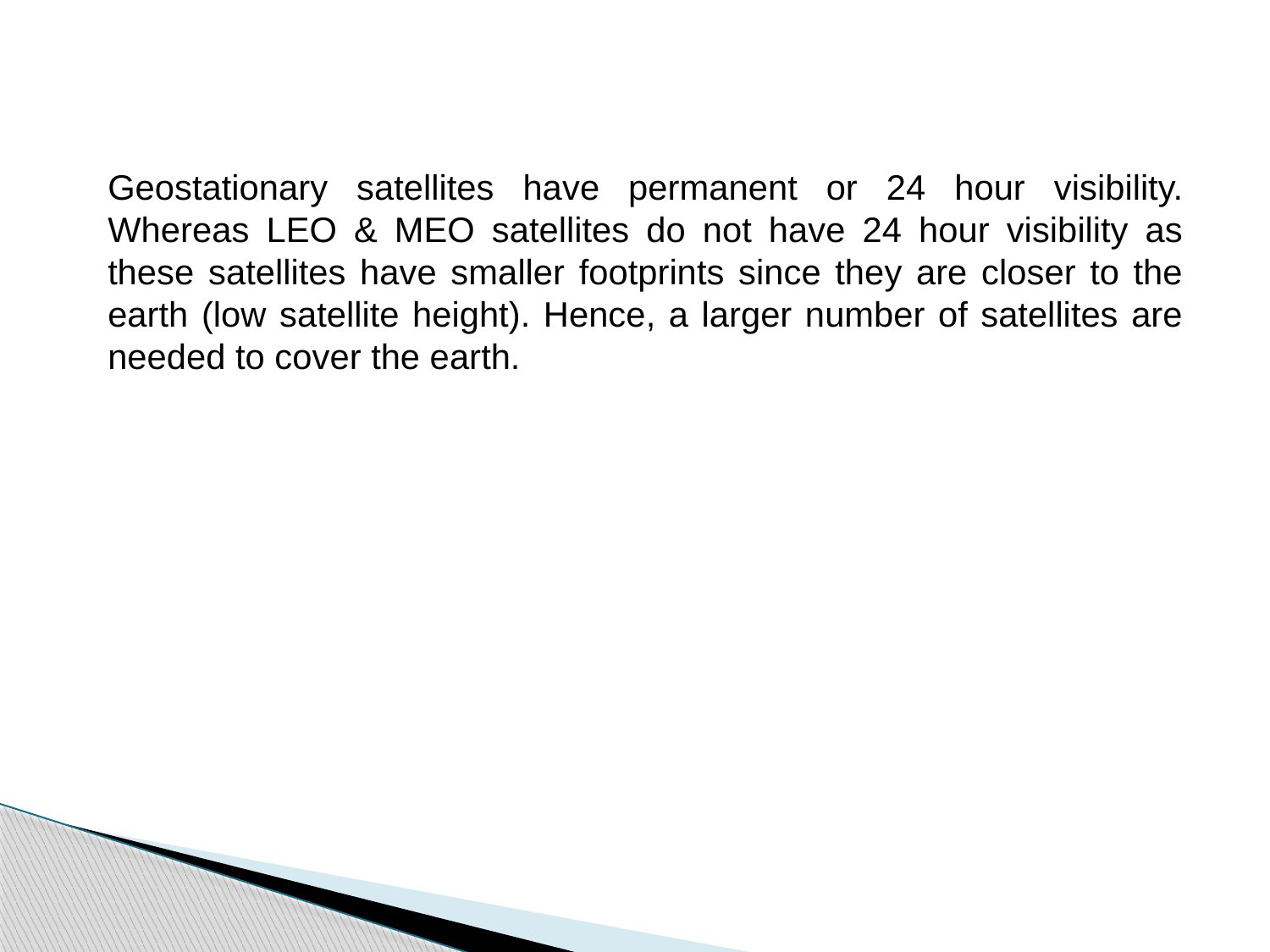

Geostationary satellites have permanent or 24 hour visibility. Whereas LEO & MEO satellites do not have 24 hour visibility as these satellites have smaller footprints since they are closer to the earth (low satellite height). Hence, a larger number of satellites are needed to cover the earth.